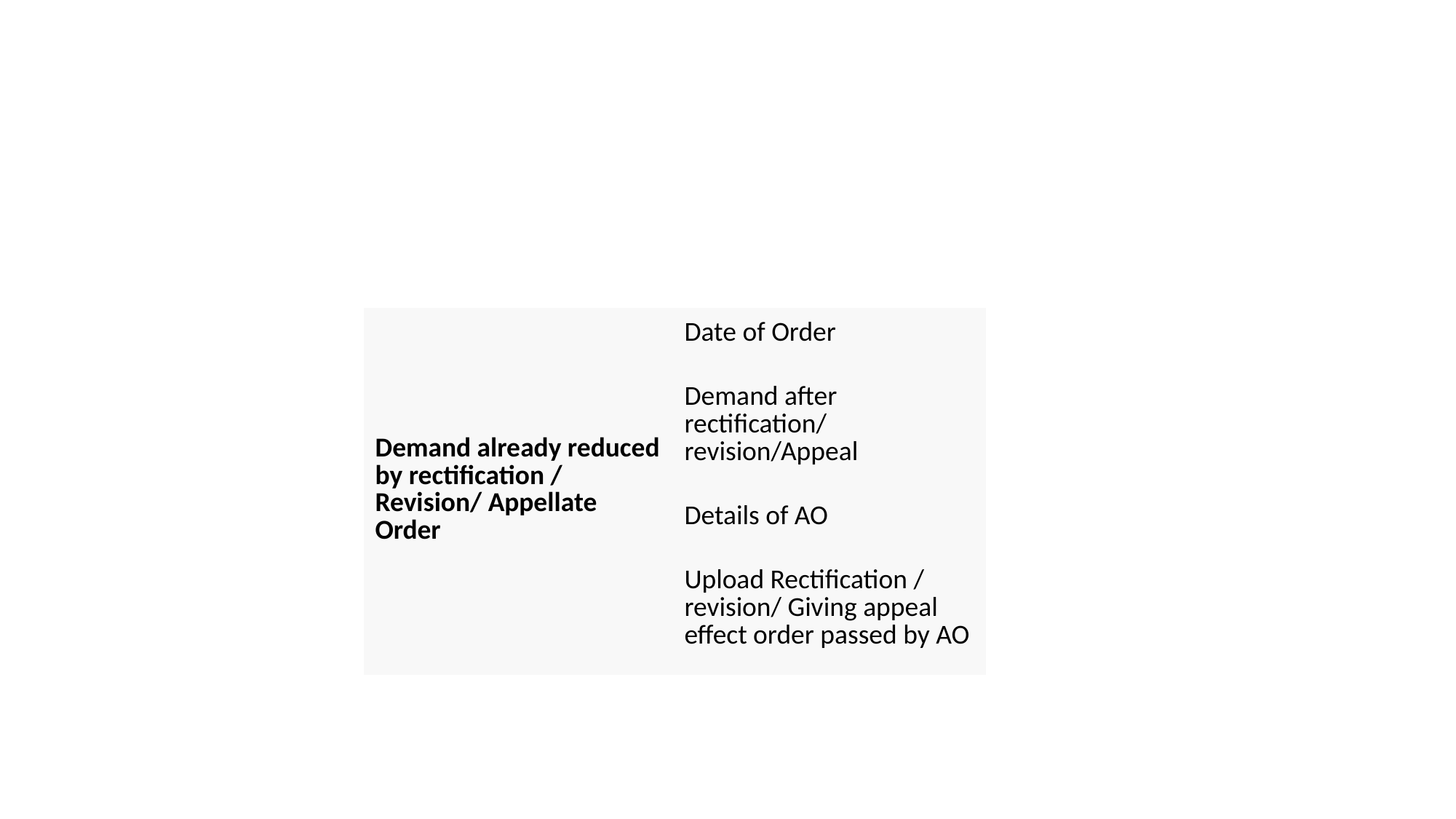

#
| Demand already reduced by rectification / Revision/ Appellate Order | Date of Order |
| --- | --- |
|  | Demand after rectification/ revision/Appeal |
|  | Details of AO |
|  | Upload Rectification / revision/ Giving appeal effect order passed by AO |